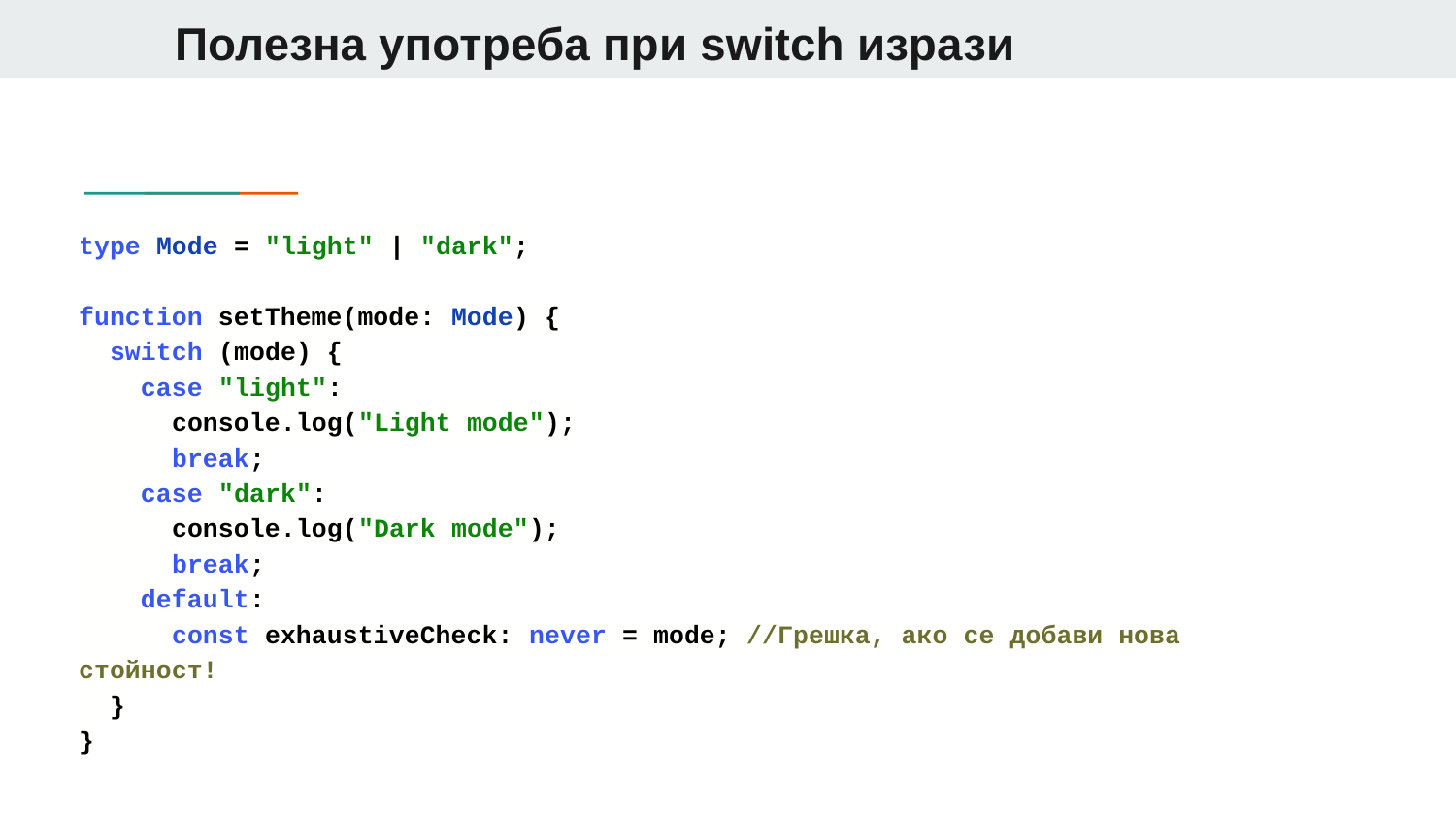

# Полезна употреба при switch изрази
type Mode = "light" | "dark";

function setTheme(mode: Mode) {
  switch (mode) {
    case "light":
      console.log("Light mode");
      break;
    case "dark":
      console.log("Dark mode");
      break;
    default:
      const exhaustiveCheck: never = mode; //Грешка, ако се добави нова стойност!
  }
}